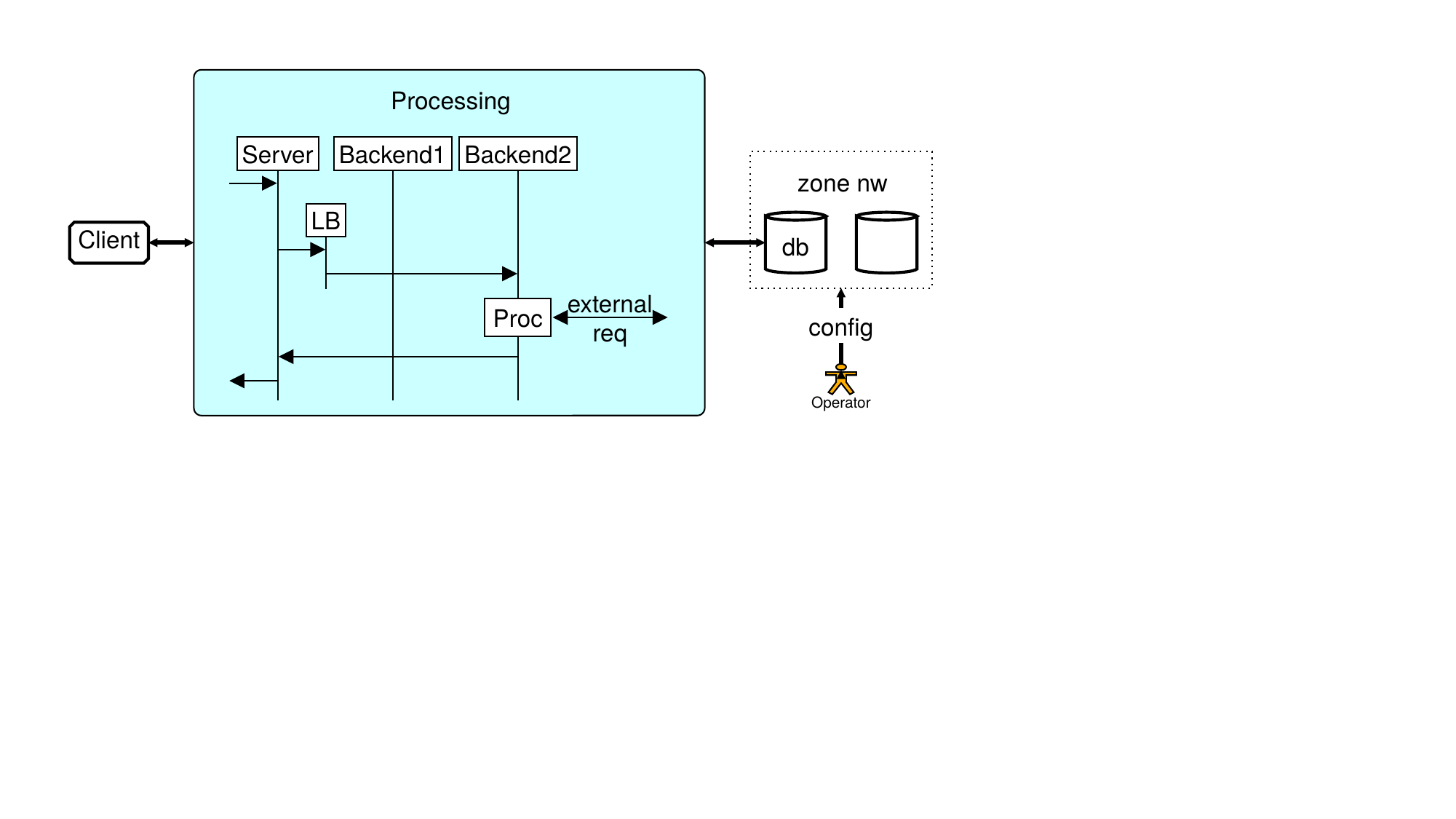

Processing
Server
Backend1
Backend2

zone nw
LB

db
Client

external
req
Proc
config

Operator